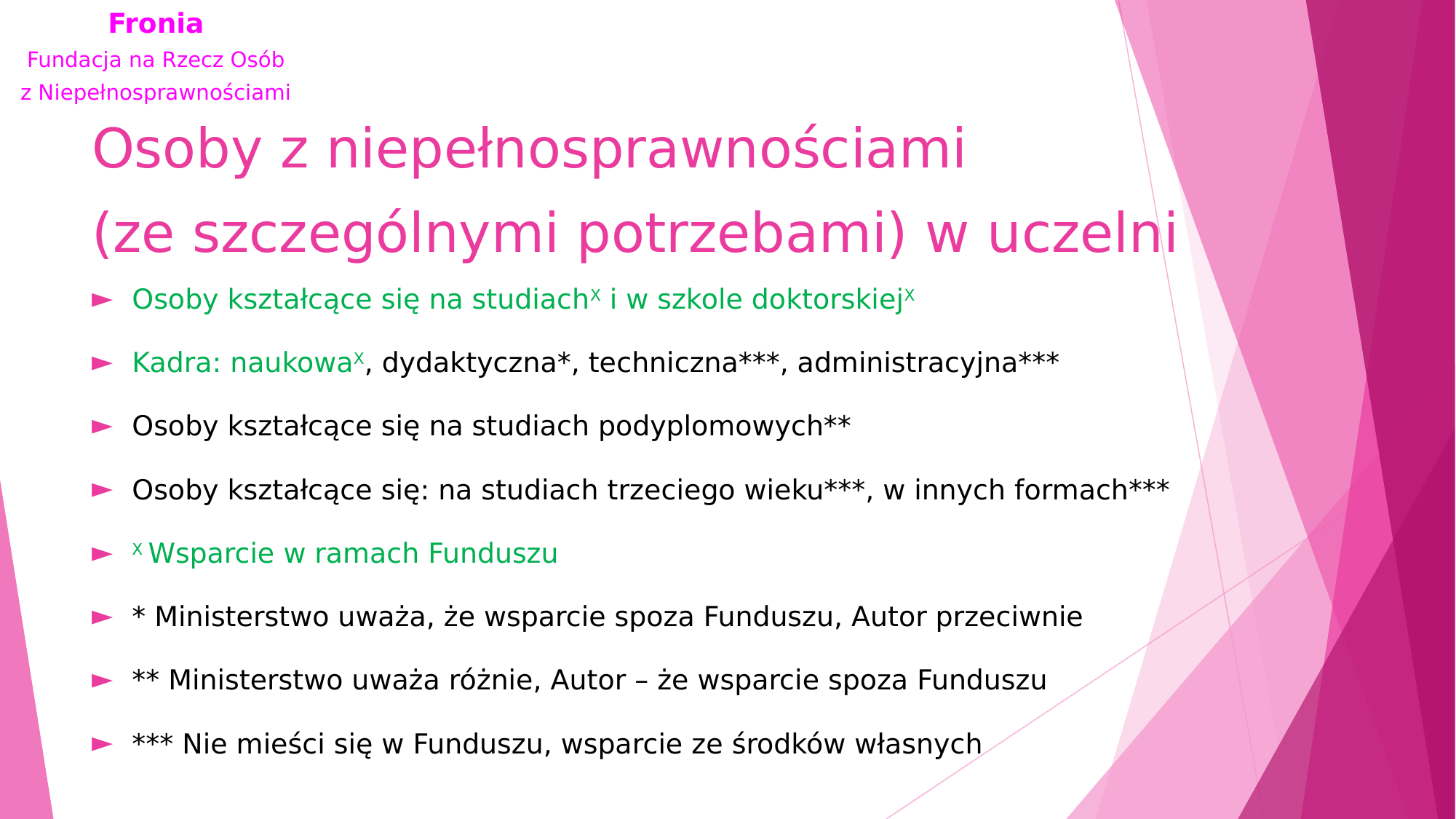

# Osoby z niepełnosprawnościami (ze szczególnymi potrzebami) w uczelni
Osoby kształcące się na studiachX i w szkole doktorskiejX
Kadra: naukowaX, dydaktyczna*, techniczna***, administracyjna***
Osoby kształcące się na studiach podyplomowych**
Osoby kształcące się: na studiach trzeciego wieku***, w innych formach***
X Wsparcie w ramach Funduszu
* Ministerstwo uważa, że wsparcie spoza Funduszu, Autor przeciwnie
** Ministerstwo uważa różnie, Autor – że wsparcie spoza Funduszu
*** Nie mieści się w Funduszu, wsparcie ze środków własnych